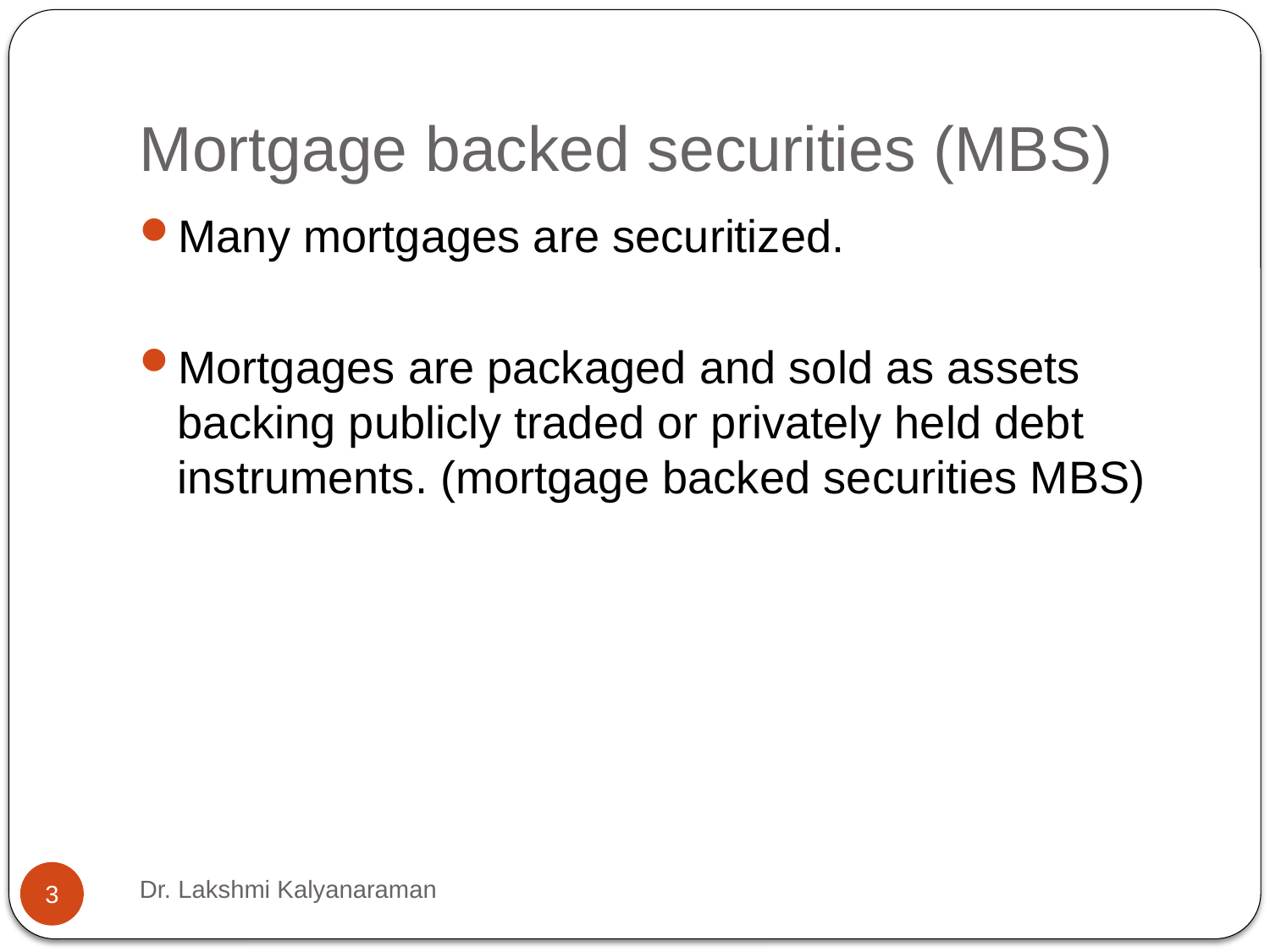

# Mortgage backed securities (MBS)
Many mortgages are securitized.

Mortgages are packaged and sold as assets backing publicly traded or privately held debt instruments. (mortgage backed securities MBS)

Dr. Lakshmi Kalyanaraman
3